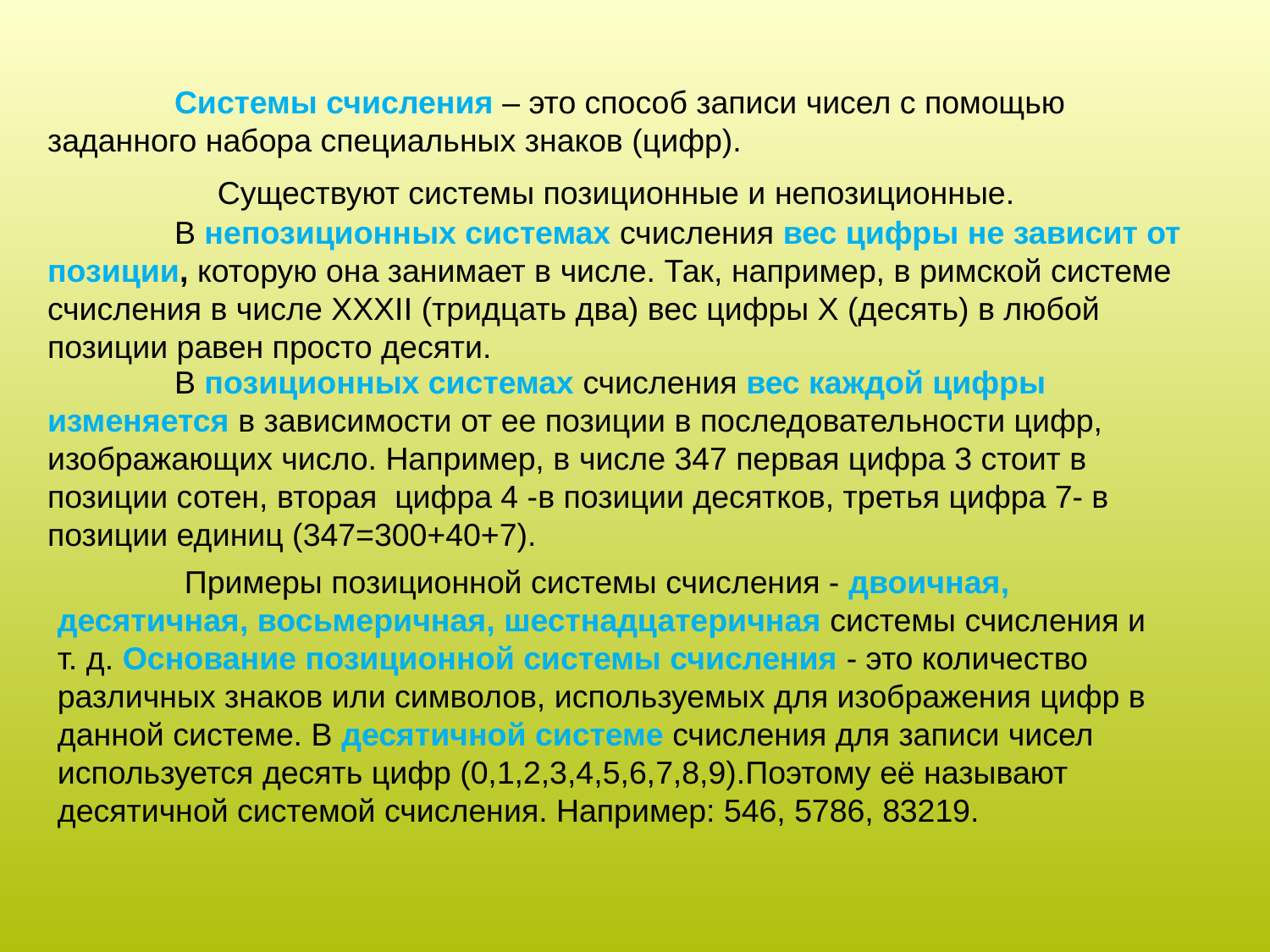

Системы счисления – это способ записи чисел с помощью заданного набора специальных знаков (цифр).
Существуют системы позиционные и непозиционные.
	В непозиционных системах счисления вес цифры не зависит от позиции, которую она занимает в числе. Так, например, в римской системе счисления в числе XXXII (тридцать два) вес цифры X (десять) в любой позиции равен просто десяти.
	В позиционных системах счисления вес каждой цифры изменяется в зависимости от ее позиции в последовательности цифр, изображающих число. Например, в числе 347 первая цифра 3 стоит в позиции сотен, вторая  цифра 4 -в позиции десятков, третья цифра 7- в позиции единиц (347=300+40+7).

	Примеры позиционной системы счисления - двоичная, десятичная, восьмеричная, шестнадцатеричная системы счисления и т. д. Основание позиционной системы счисления - это количество различных знаков или символов, используемых для изображения цифр в данной системе. В десятичной системе счисления для записи чисел используется десять цифр (0,1,2,3,4,5,6,7,8,9).Поэтому её называют десятичной системой счисления. Например: 546, 5786, 83219.